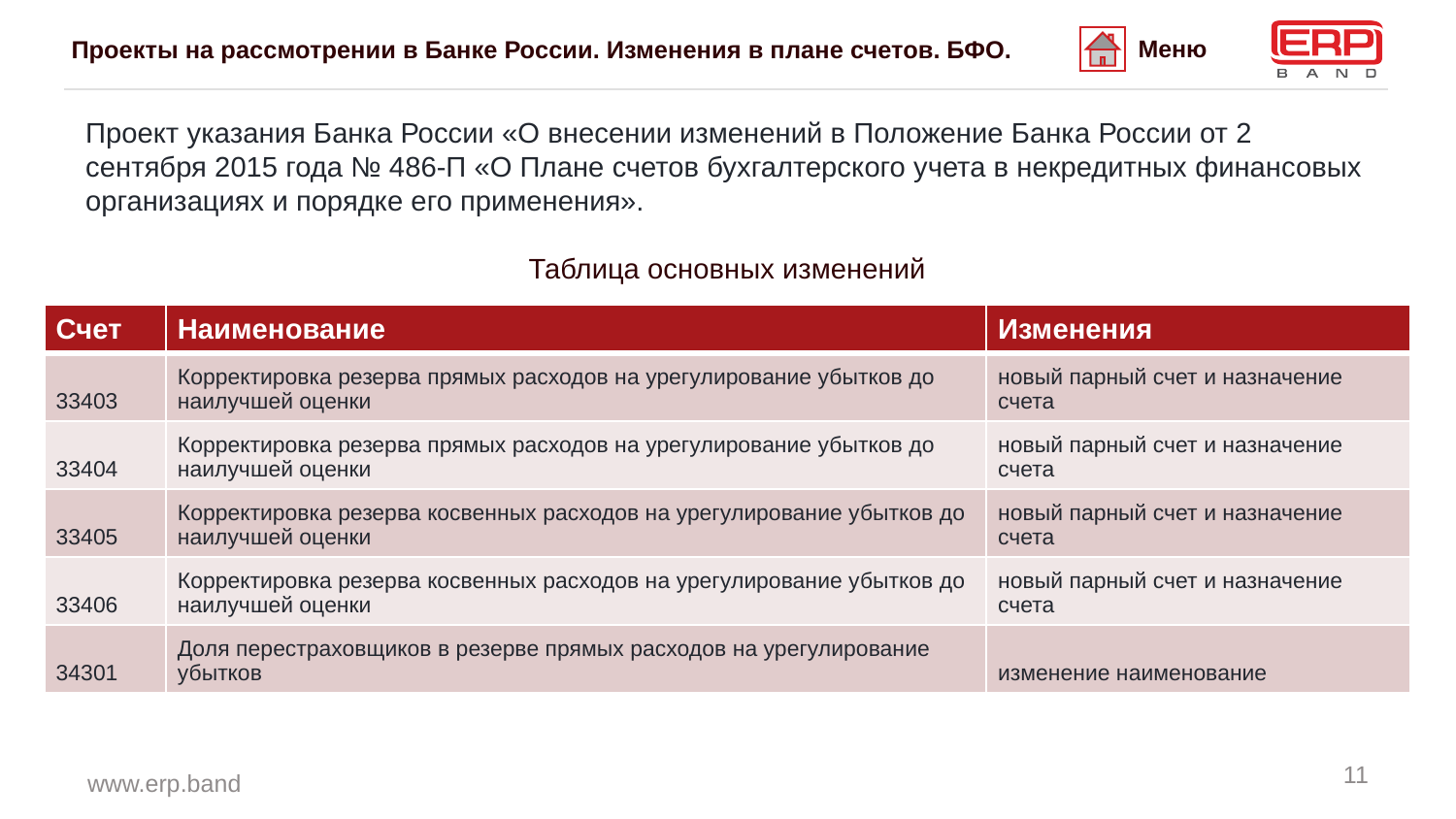

# Проекты на рассмотрении в Банке России. Изменения в плане счетов. БФО.

Меню
Проект указания Банка России «О внесении изменений в Положение Банка России от 2 сентября 2015 года № 486-П «О Плане счетов бухгалтерского учета в некредитных финансовых организациях и порядке его применения».

Таблица основных изменений
| Счет | Наименование | Изменения |
| --- | --- | --- |
| 33403 | Корректировка резерва прямых расходов на урегулирование убытков до наилучшей оценки | новый парный счет и назначение счета |
| 33404 | Корректировка резерва прямых расходов на урегулирование убытков до наилучшей оценки | новый парный счет и назначение счета |
| 33405 | Корректировка резерва косвенных расходов на урегулирование убытков до наилучшей оценки | новый парный счет и назначение счета |
| 33406 | Корректировка резерва косвенных расходов на урегулирование убытков до наилучшей оценки | новый парный счет и назначение счета |
| 34301 | Доля перестраховщиков в резерве прямых расходов на урегулирование убытков | изменение наименование |
11